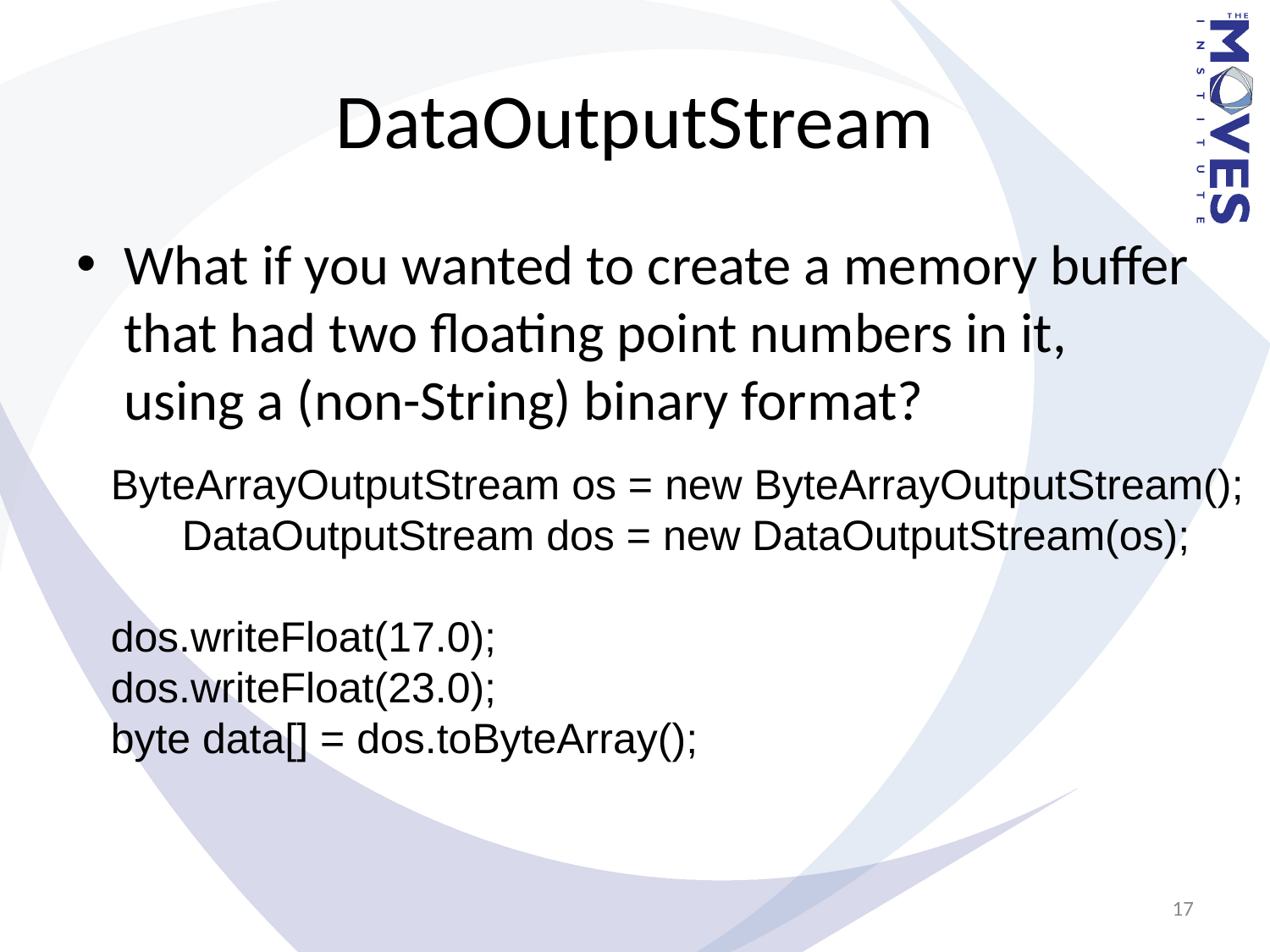

# DataOutputStream
What if you wanted to create a memory buffer that had two floating point numbers in it, using a (non-String) binary format?
ByteArrayOutputStream os = new ByteArrayOutputStream();
      DataOutputStream dos = new DataOutputStream(os);

dos.writeFloat(17.0);
dos.writeFloat(23.0);
byte data[] = dos.toByteArray();
17